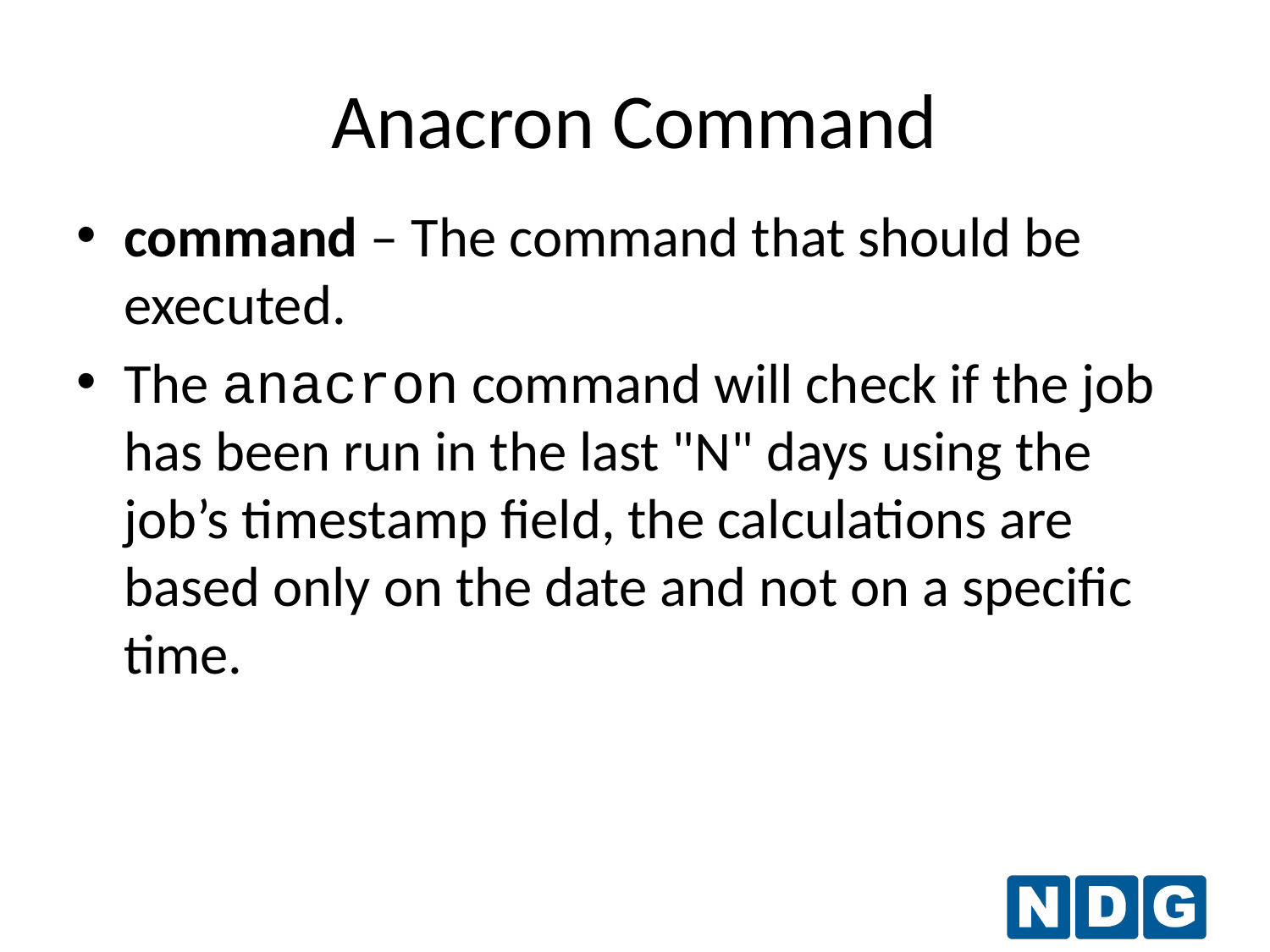

Anacron Command
command – The command that should be executed.
The anacron command will check if the job has been run in the last "N" days using the job’s timestamp field, the calculations are based only on the date and not on a specific time.